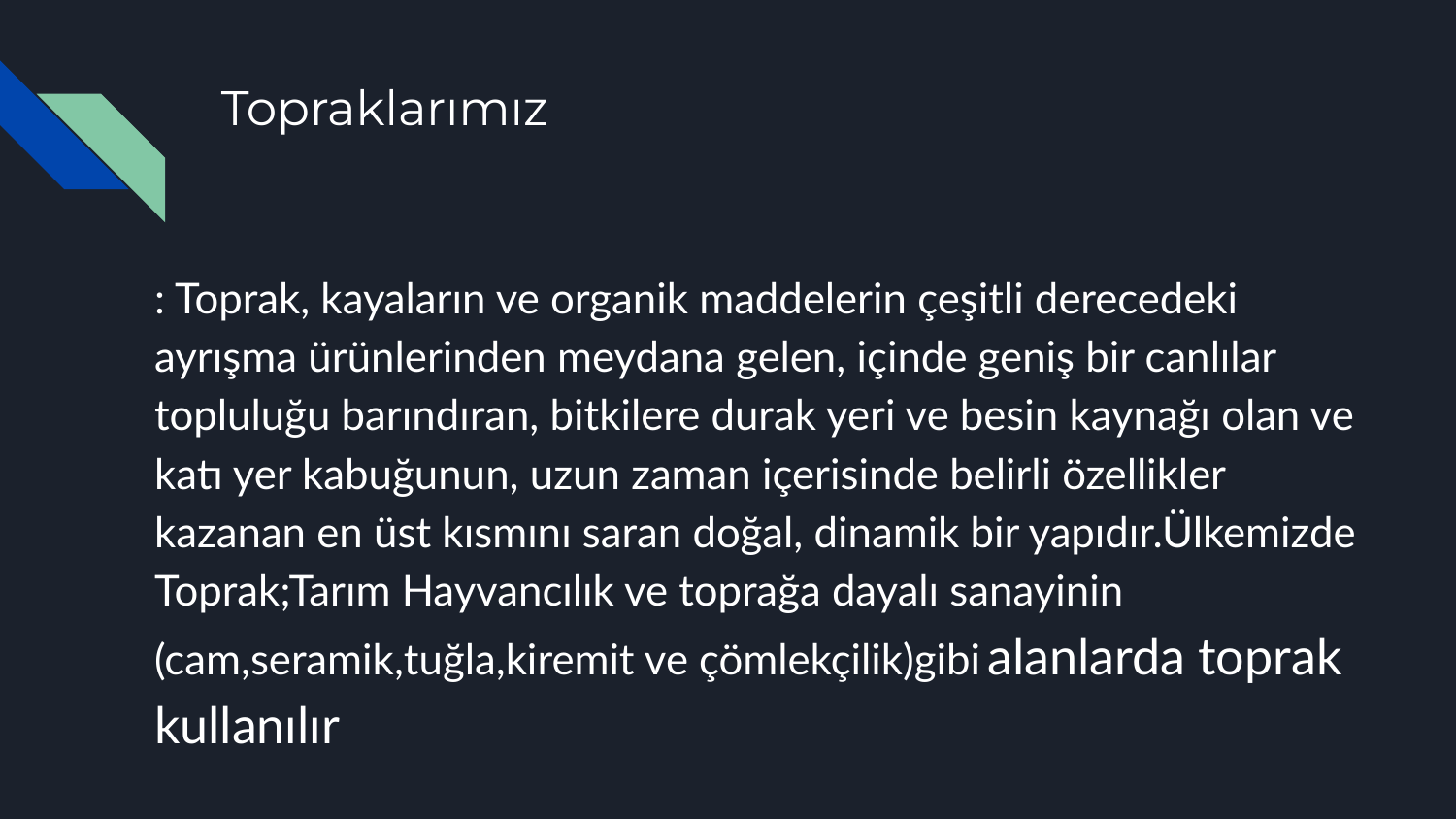

# Topraklarımız
: Toprak, kayaların ve organik maddelerin çeşitli derecedeki ayrışma ürünlerinden meydana gelen, içinde geniş bir canlılar topluluğu barındıran, bitkilere durak yeri ve besin kaynağı olan ve katı yer kabuğunun, uzun zaman içerisinde belirli özellikler kazanan en üst kısmını saran doğal, dinamik bir yapıdır.Ülkemizde Toprak;Tarım Hayvancılık ve toprağa dayalı sanayinin (cam,seramik,tuğla,kiremit ve çömlekçilik)gibi alanlarda toprak kullanılır